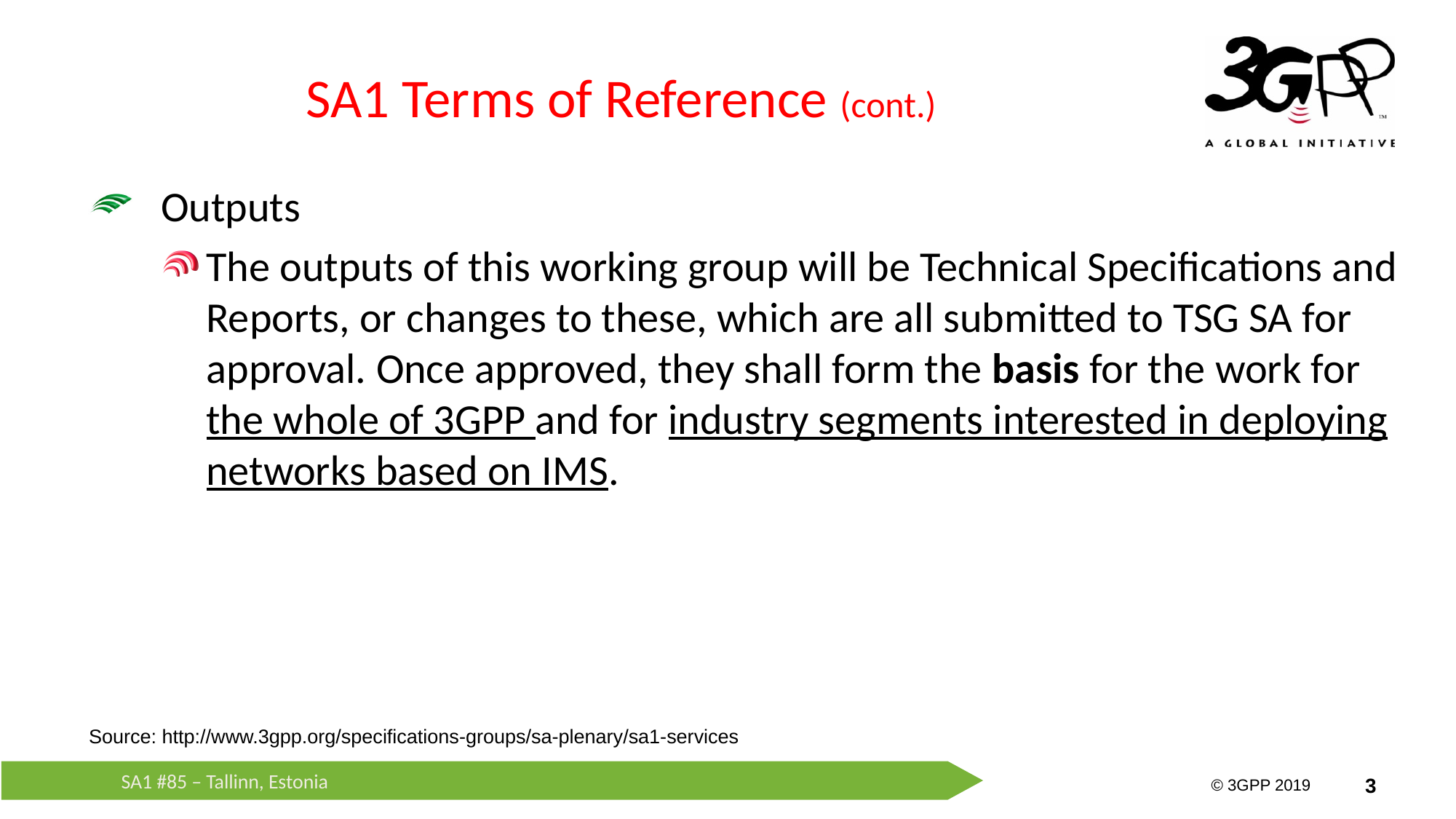

# SA1 Terms of Reference (cont.)
Outputs
The outputs of this working group will be Technical Specifications and Reports, or changes to these, which are all submitted to TSG SA for approval. Once approved, they shall form the basis for the work for the whole of 3GPP and for industry segments interested in deploying networks based on IMS.
Source: http://www.3gpp.org/specifications-groups/sa-plenary/sa1-services